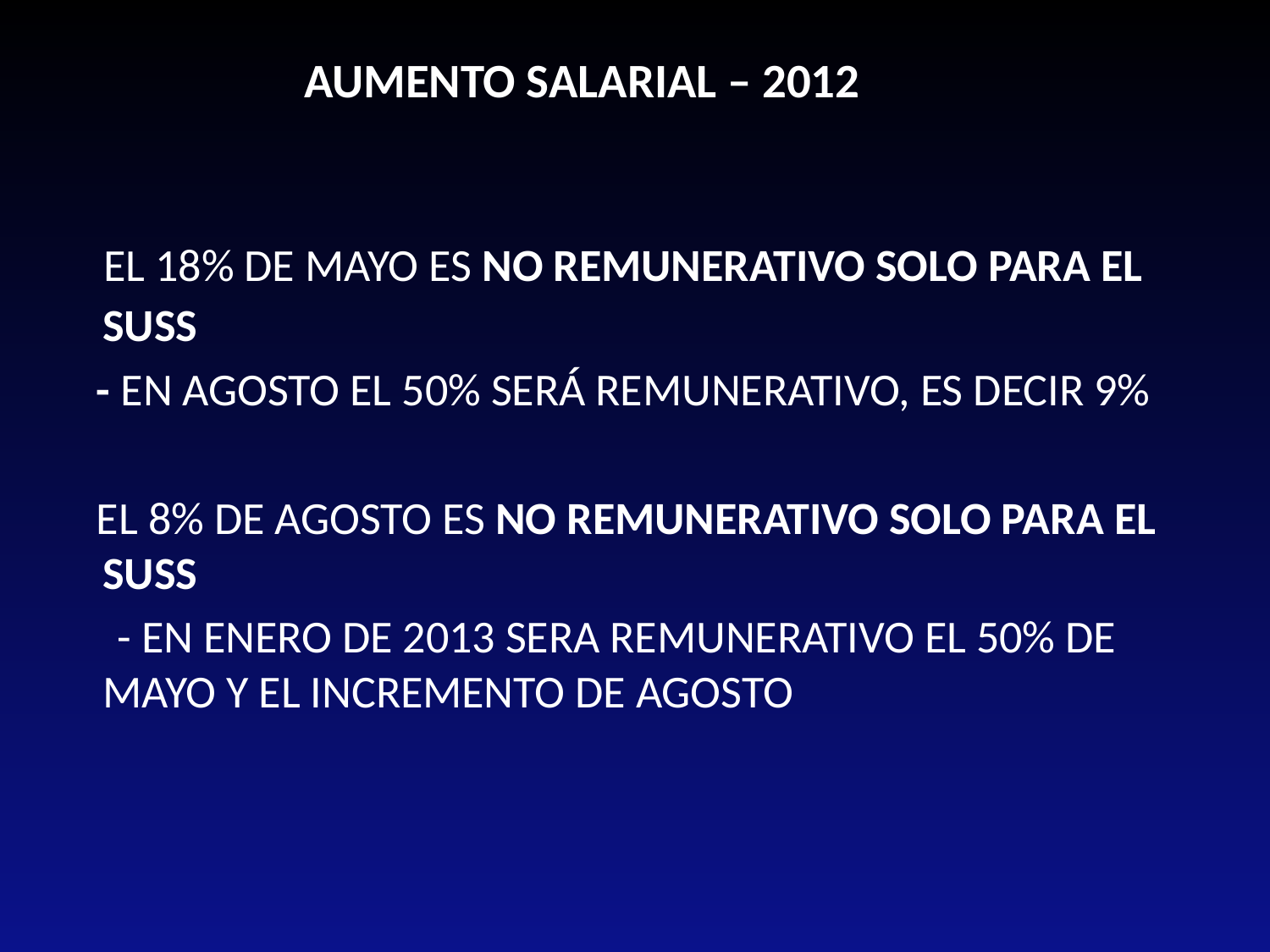

AUMENTO SALARIAL – 2012
   EL 18% DE MAYO ES NO REMUNERATIVO SOLO PARA EL SUSS
    - EN AGOSTO EL 50% SERÁ REMUNERATIVO, ES DECIR 9%

    EL 8% DE AGOSTO ES NO REMUNERATIVO SOLO PARA EL SUSS
      - EN ENERO DE 2013 SERA REMUNERATIVO EL 50% DE MAYO Y EL INCREMENTO DE AGOSTO